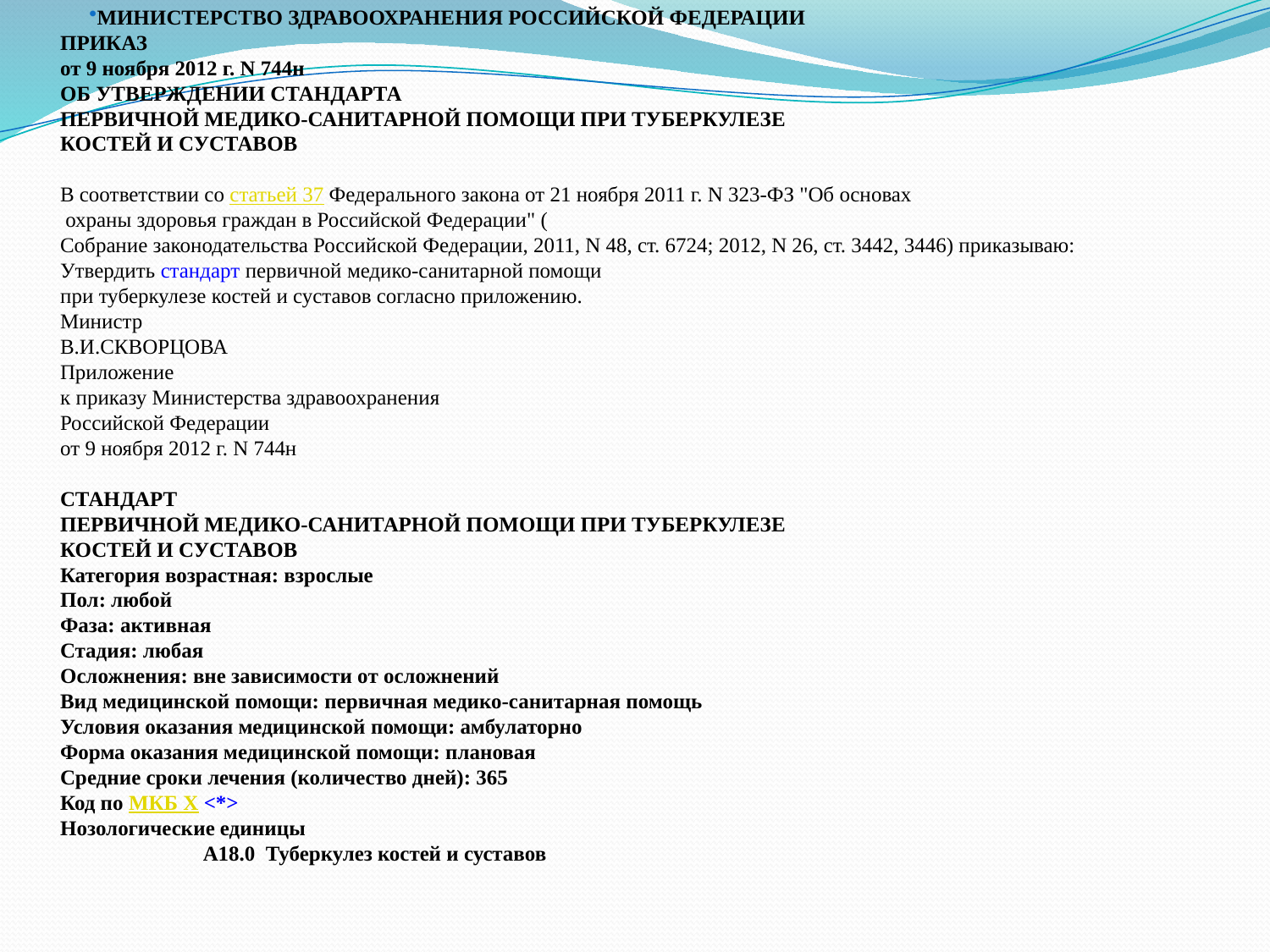

МИНИСТЕРСТВО ЗДРАВООХРАНЕНИЯ РОССИЙСКОЙ ФЕДЕРАЦИИ
ПРИКАЗ
от 9 ноября 2012 г. N 744н
ОБ УТВЕРЖДЕНИИ СТАНДАРТА
ПЕРВИЧНОЙ МЕДИКО-САНИТАРНОЙ ПОМОЩИ ПРИ ТУБЕРКУЛЕЗЕ
КОСТЕЙ И СУСТАВОВ

В соответствии со статьей 37 Федерального закона от 21 ноября 2011 г. N 323-ФЗ "Об основах
 охраны здоровья граждан в Российской Федерации" (
Собрание законодательства Российской Федерации, 2011, N 48, ст. 6724; 2012, N 26, ст. 3442, 3446) приказываю:
Утвердить стандарт первичной медико-санитарной помощи
при туберкулезе костей и суставов согласно приложению.
Министр
В.И.СКВОРЦОВА
Приложение
к приказу Министерства здравоохранения
Российской Федерации
от 9 ноября 2012 г. N 744н

СТАНДАРТ
ПЕРВИЧНОЙ МЕДИКО-САНИТАРНОЙ ПОМОЩИ ПРИ ТУБЕРКУЛЕЗЕ
КОСТЕЙ И СУСТАВОВ
Категория возрастная: взрослые
Пол: любой
Фаза: активная
Стадия: любая
Осложнения: вне зависимости от осложнений
Вид медицинской помощи: первичная медико-санитарная помощь
Условия оказания медицинской помощи: амбулаторно
Форма оказания медицинской помощи: плановая
Средние сроки лечения (количество дней): 365
Код по МКБ X <*>
Нозологические единицы
                           A18.0  Туберкулез костей и суставов